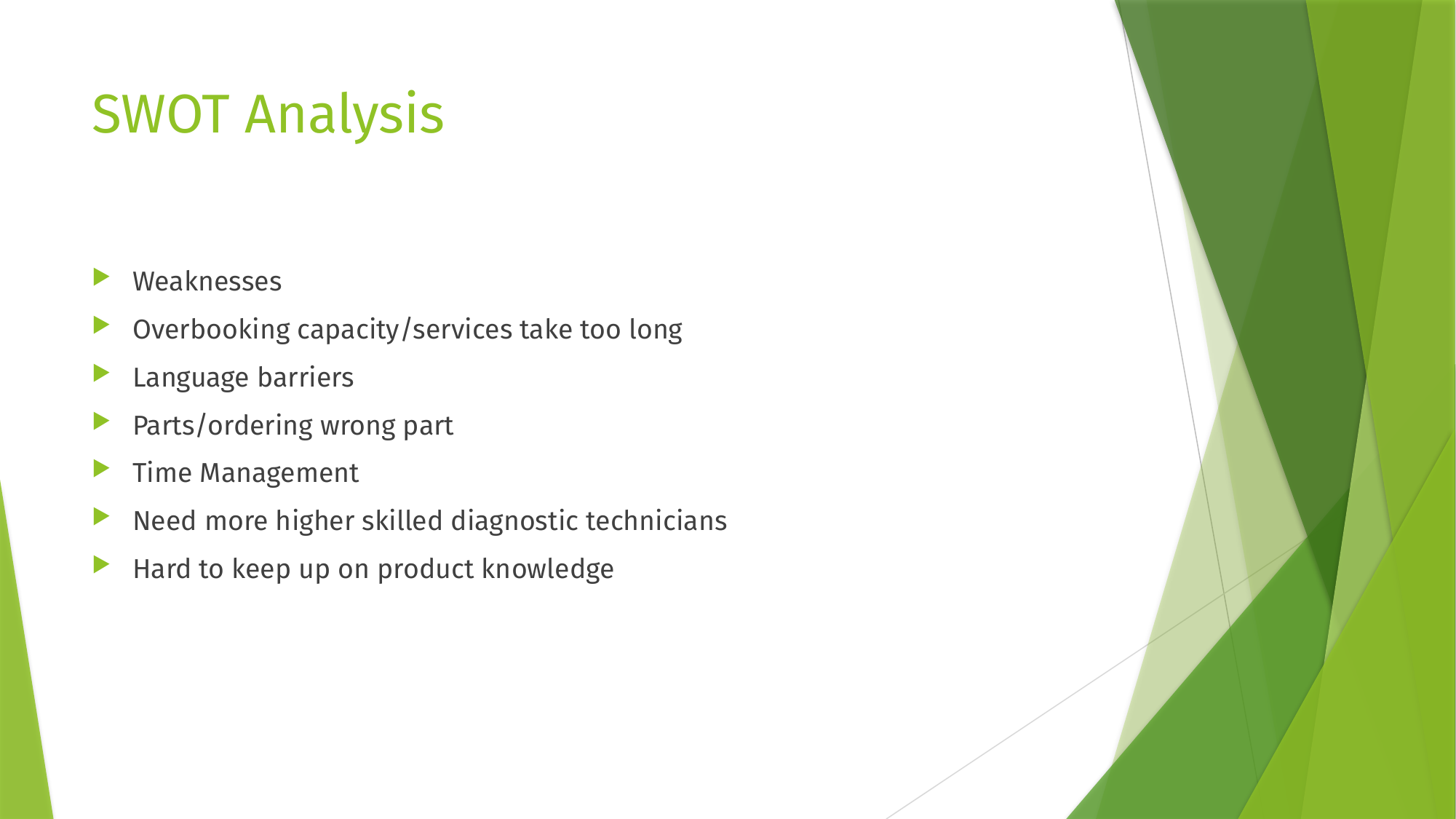

# SWOT Analysis
Weaknesses
Overbooking capacity/services take too long
Language barriers
Parts/ordering wrong part
Time Management
Need more higher skilled diagnostic technicians
Hard to keep up on product knowledge